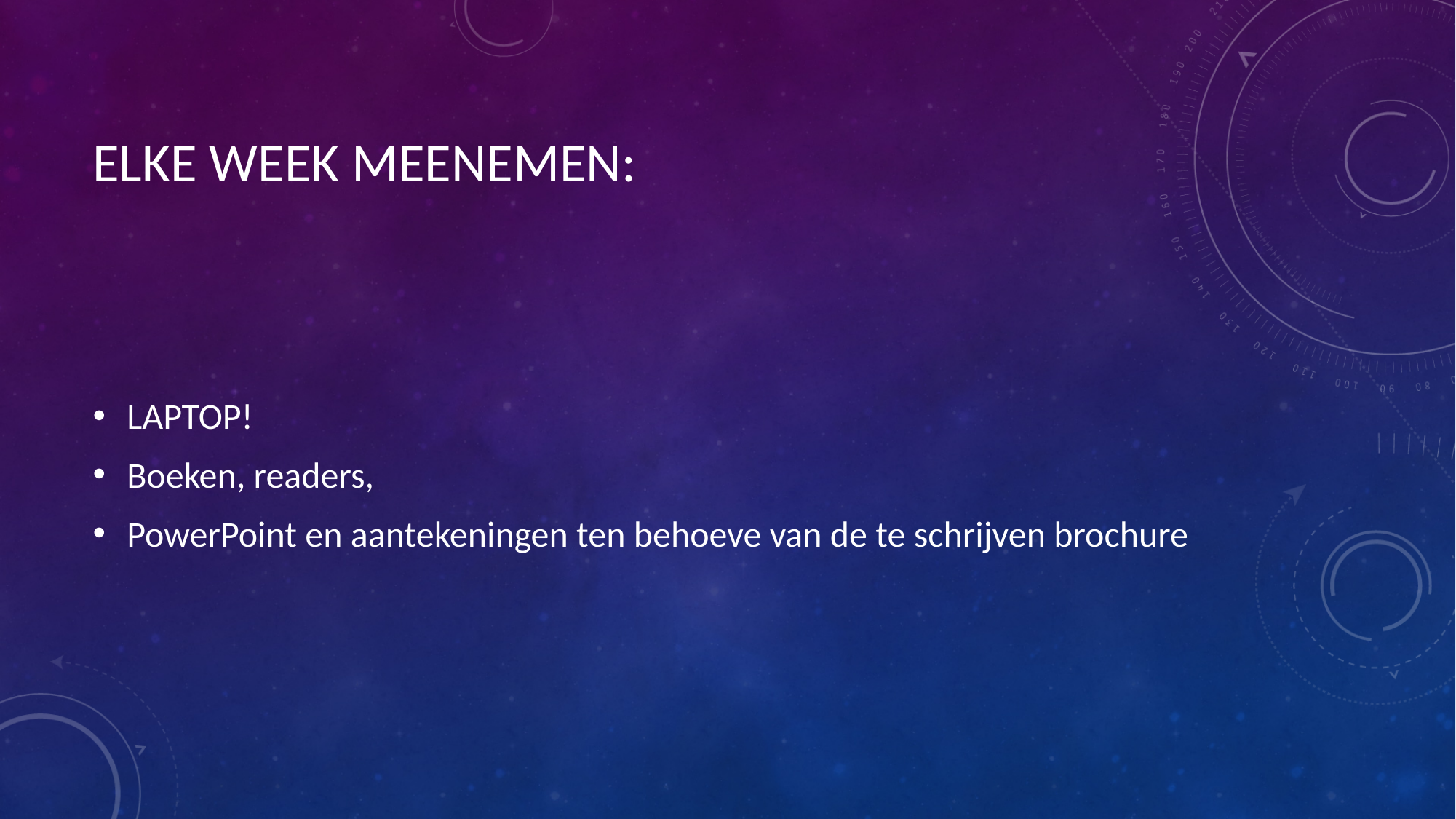

# Elke week meenemen:
LAPTOP!
Boeken, readers,
PowerPoint en aantekeningen ten behoeve van de te schrijven brochure